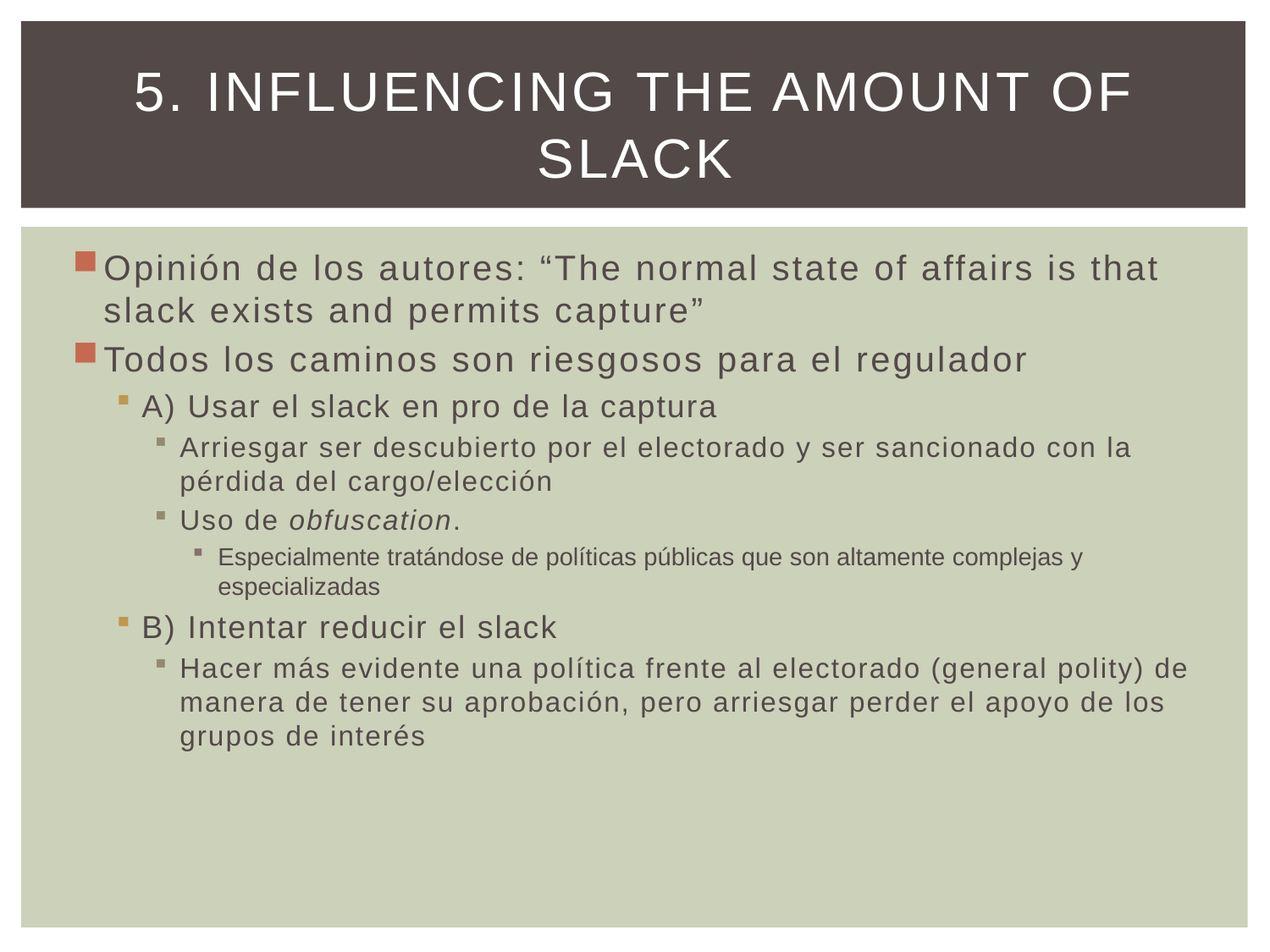

# 5. Influencing the amount of slack
Opinión de los autores: “The normal state of affairs is that slack exists and permits capture”
Todos los caminos son riesgosos para el regulador
A) Usar el slack en pro de la captura
Arriesgar ser descubierto por el electorado y ser sancionado con la pérdida del cargo/elección
Uso de obfuscation.
Especialmente tratándose de políticas públicas que son altamente complejas y especializadas
B) Intentar reducir el slack
Hacer más evidente una política frente al electorado (general polity) de manera de tener su aprobación, pero arriesgar perder el apoyo de los grupos de interés